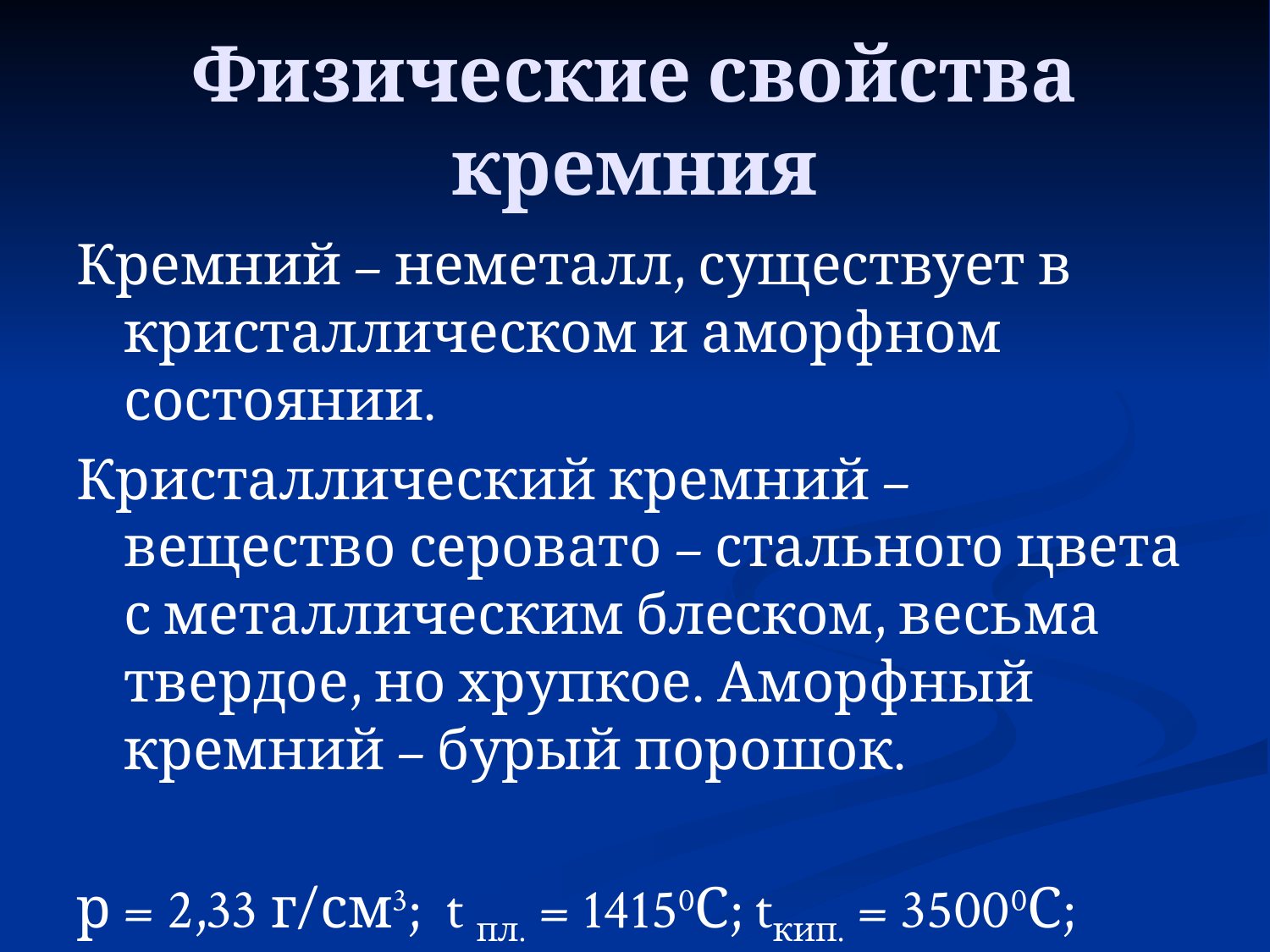

# Физические свойства кремния
Кремний – неметалл, существует в кристаллическом и аморфном состоянии.
Кристаллический кремний – вещество серовато – стального цвета с металлическим блеском, весьма твердое, но хрупкое. Аморфный кремний – бурый порошок.

р = 2,33 г/см3;  t пл. = 14150С; tкип. = 35000С;